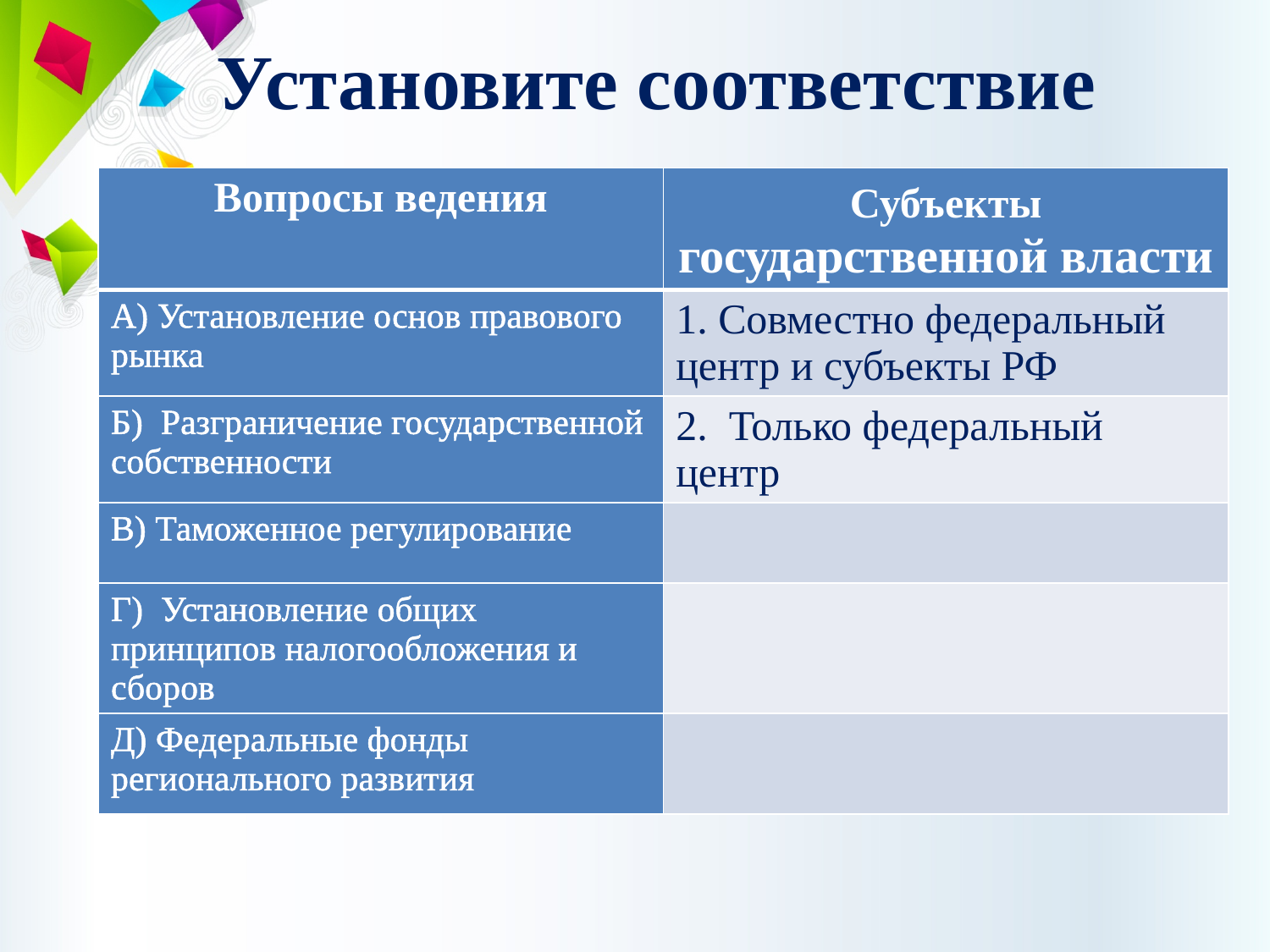

# Установите соответствие
| Вопросы ведения | Субъекты государственной власти |
| --- | --- |
| А) Установление основ правового рынка | 1. Совместно федеральный центр и субъекты РФ |
| Б) Разграничение государственной собственности | 2. Только федеральный центр |
| В) Таможенное регулирование |  |
| Г) Установление общих принципов налогообложения и сборов |  |
| Д) Федеральные фонды регионального развития |  |